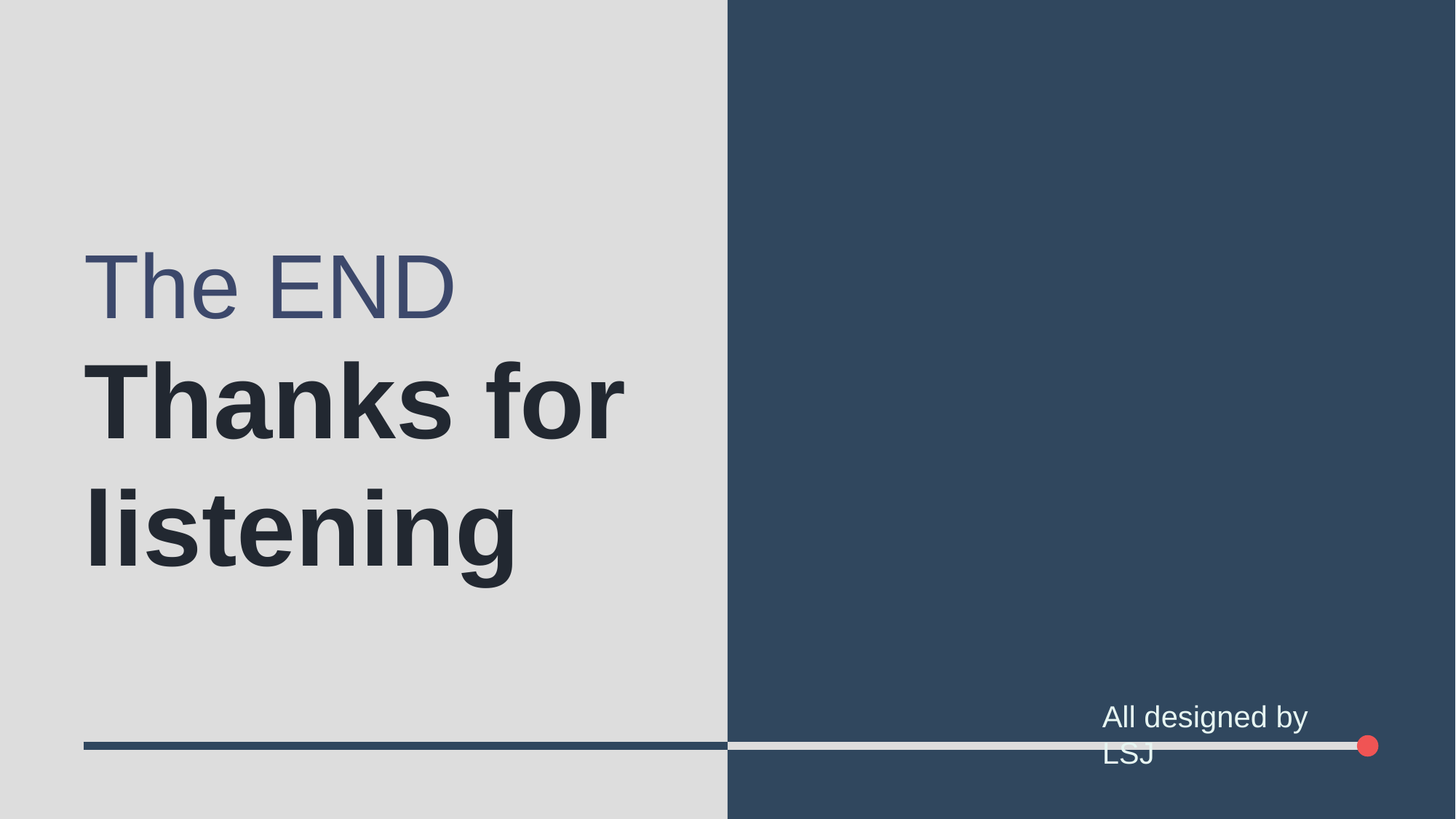

The END
Thanks for
listening
All designed by LSJ